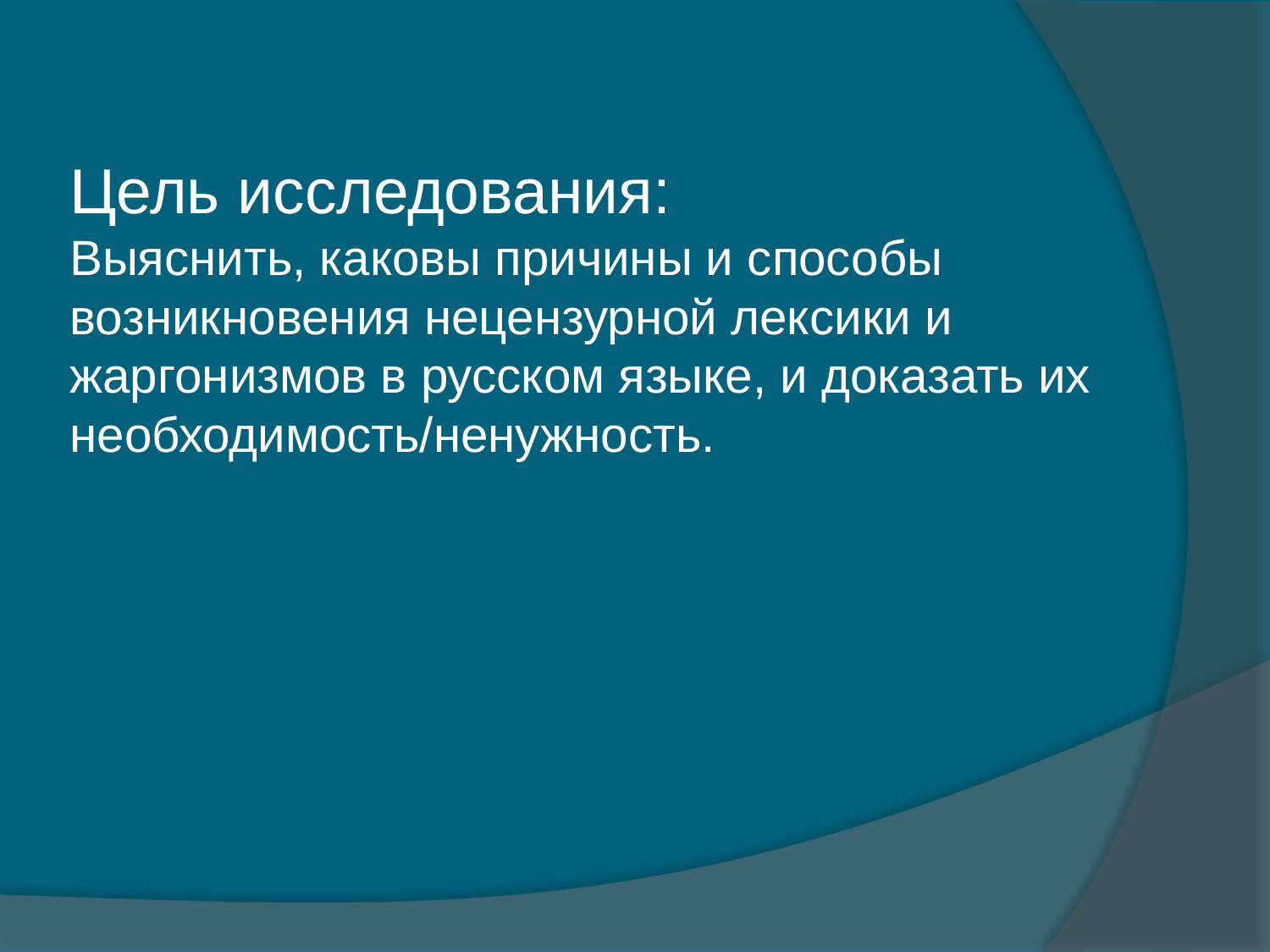

# Цель исследования: Выяснить, каковы причины и способы возникновения нецензурной лексики и жаргонизмов в русском языке, и доказать их необходимость/ненужность.